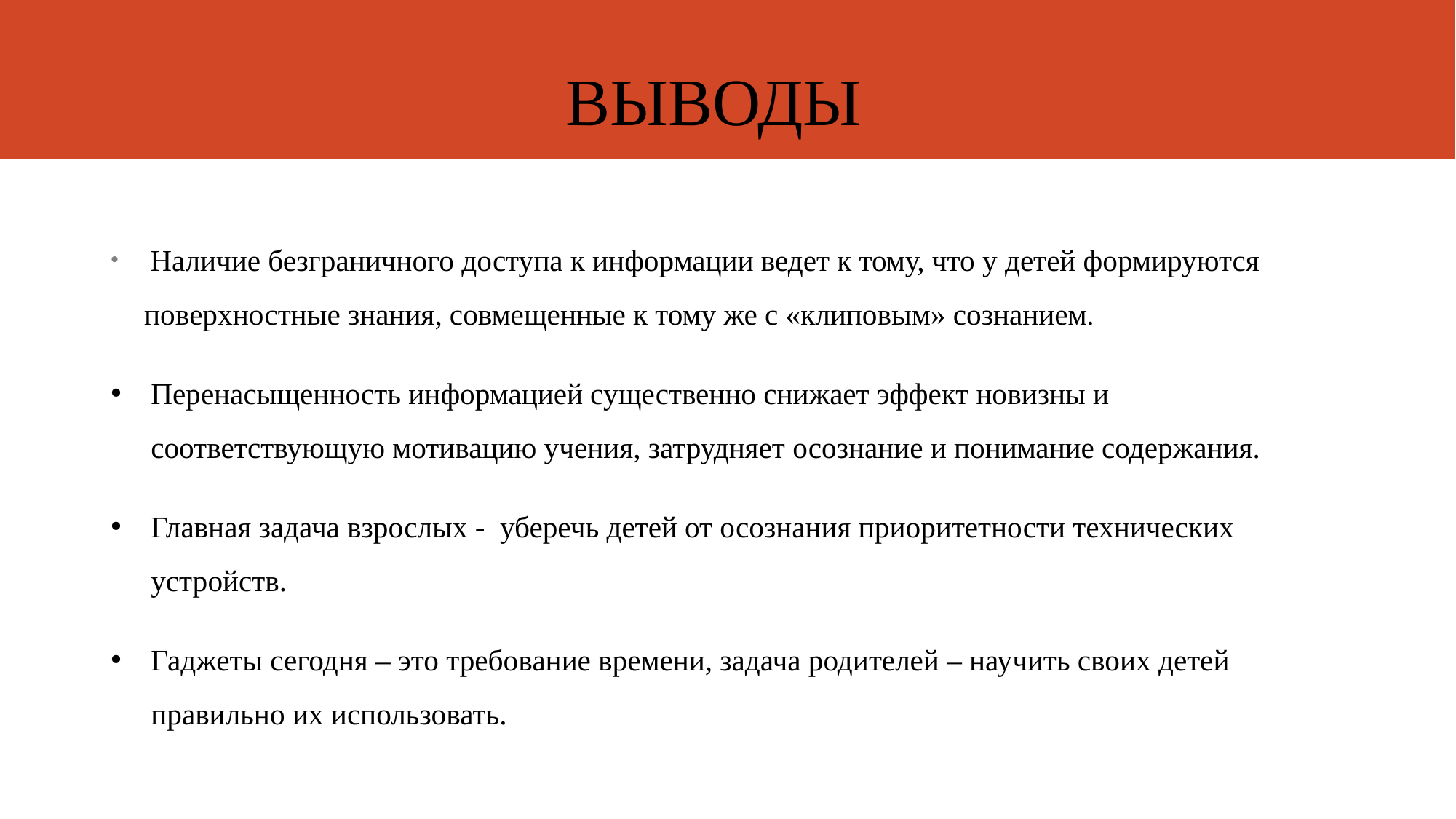

# ВЫВОДЫ
 Наличие безграничного доступа к информации ведет к тому, что у детей формируются поверхностные знания, совмещенные к тому же с «клиповым» сознанием.
Перенасыщенность информацией существенно снижает эффект новизны и соответствующую мотивацию учения, затрудняет осознание и понимание содержания.
Главная задача взрослых -  уберечь детей от осознания приоритетности технических устройств.
Гаджеты сегодня – это требование времени, задача родителей – научить своих детей правильно их использовать.